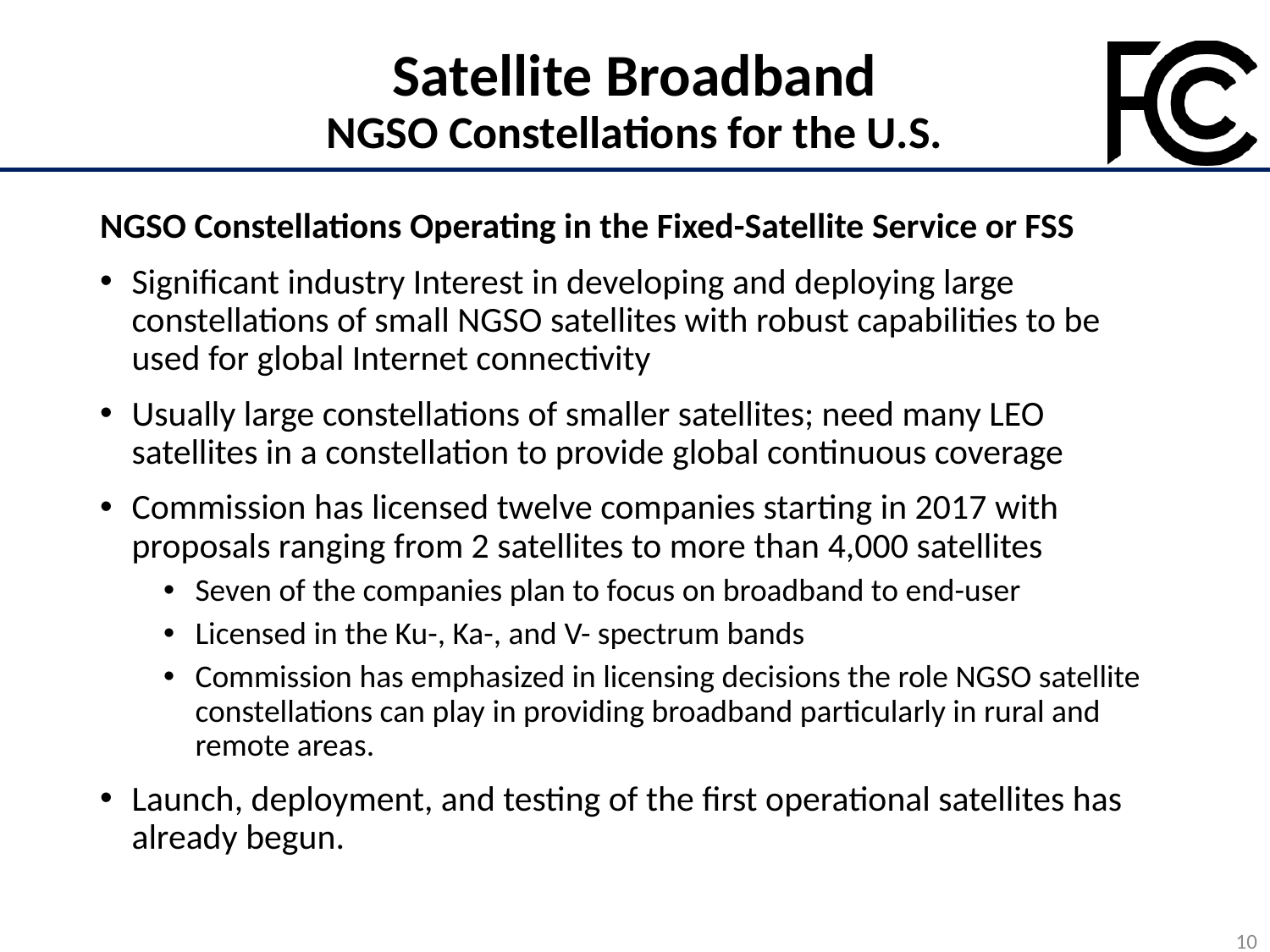

# Satellite Broadband NGSO Constellations for the U.S.
NGSO Constellations Operating in the Fixed-Satellite Service or FSS
Significant industry Interest in developing and deploying large constellations of small NGSO satellites with robust capabilities to be used for global Internet connectivity
Usually large constellations of smaller satellites; need many LEO satellites in a constellation to provide global continuous coverage
Commission has licensed twelve companies starting in 2017 with proposals ranging from 2 satellites to more than 4,000 satellites
Seven of the companies plan to focus on broadband to end-user
Licensed in the Ku-, Ka-, and V- spectrum bands
Commission has emphasized in licensing decisions the role NGSO satellite constellations can play in providing broadband particularly in rural and remote areas.
Launch, deployment, and testing of the first operational satellites has already begun.
10